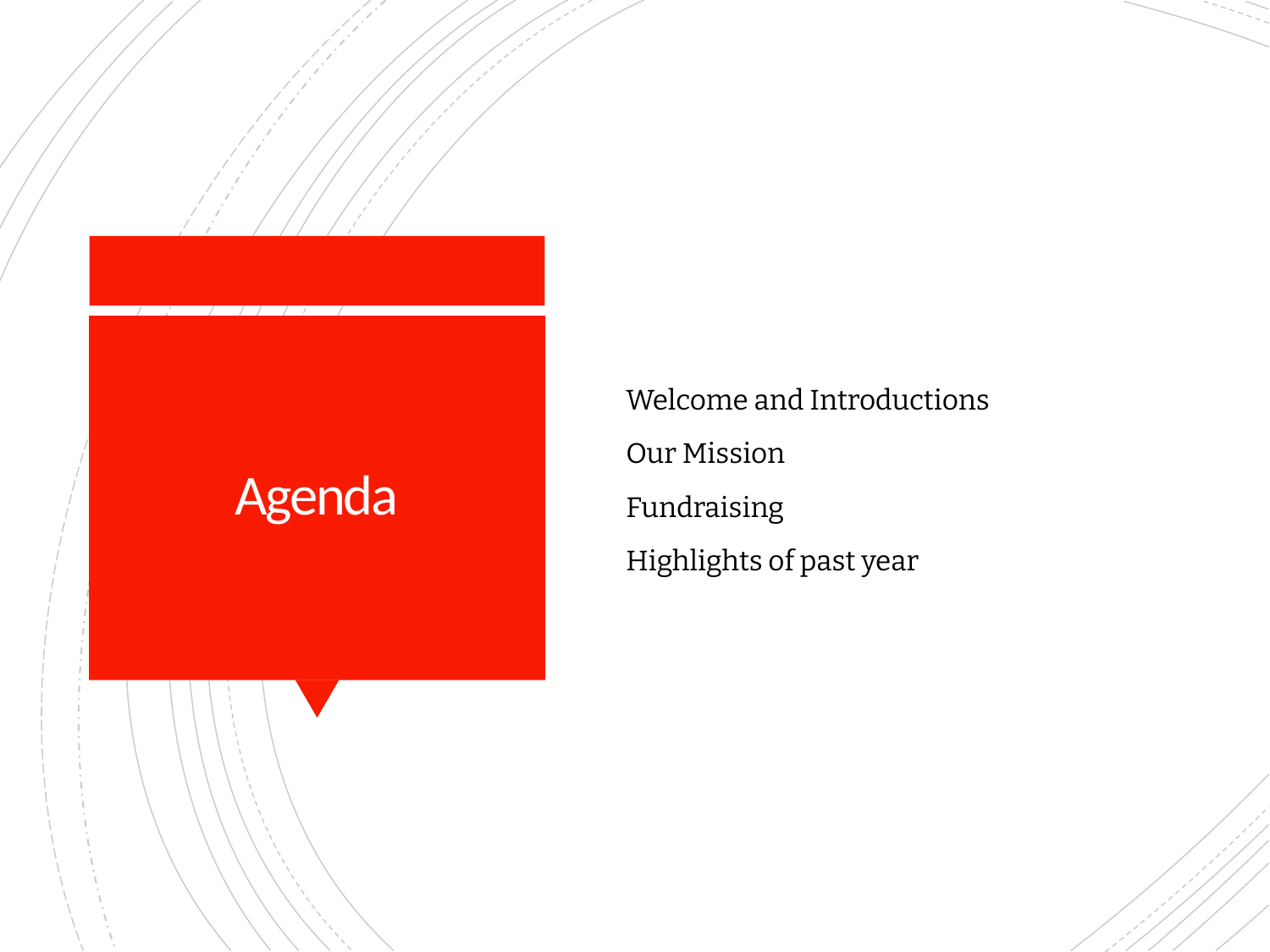

Welcome and Introductions
Our Mission
Fundraising
Highlights of past year
# Agenda